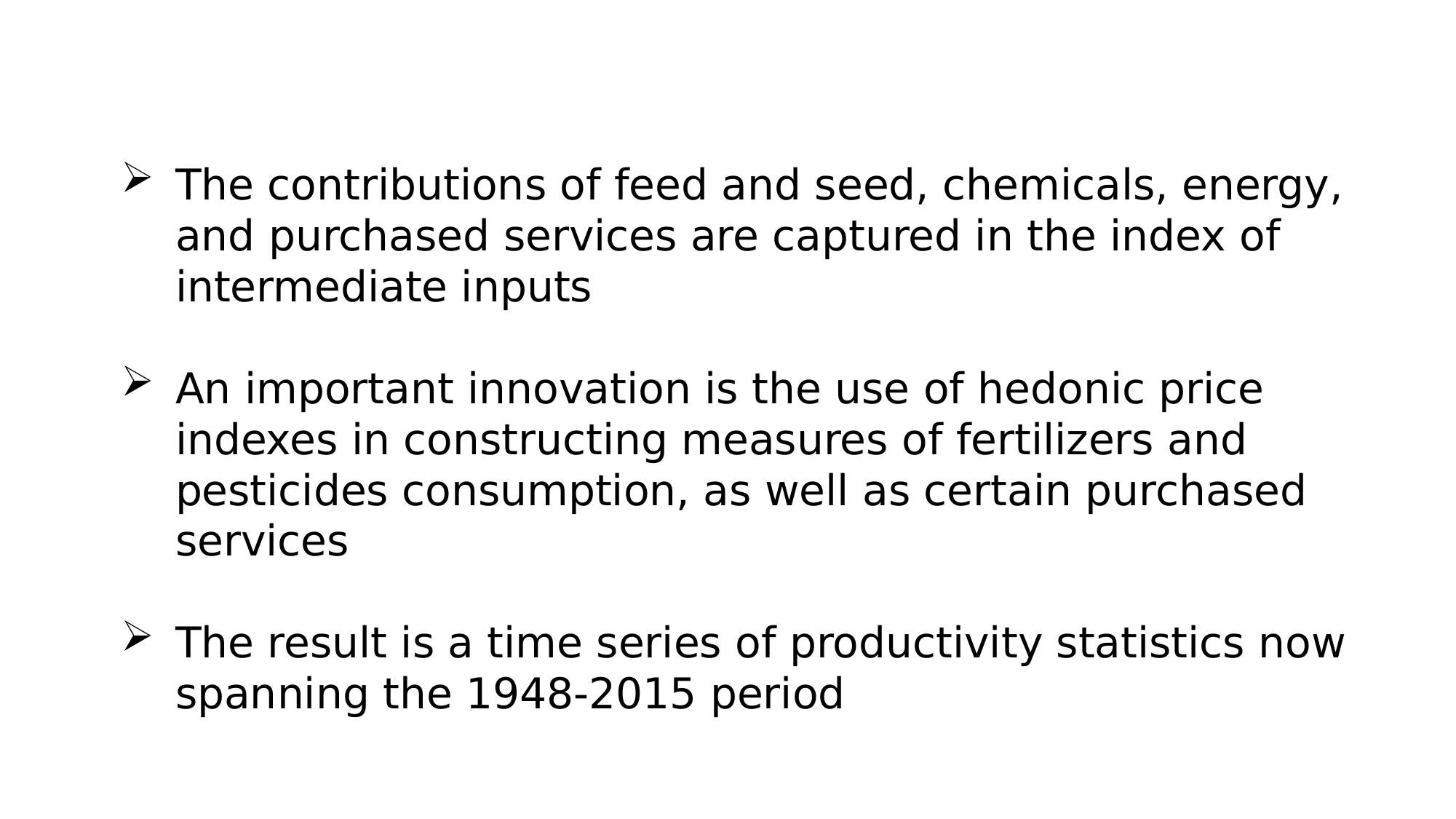

The contributions of feed and seed, chemicals, energy, and purchased services are captured in the index of   intermediate inputs

An important innovation is the use of hedonic price indexes in constructing measures of fertilizers and pesticides consumption, as well as certain purchased    services

The result is a time series of productivity statistics now spanning the 1948-2015 period